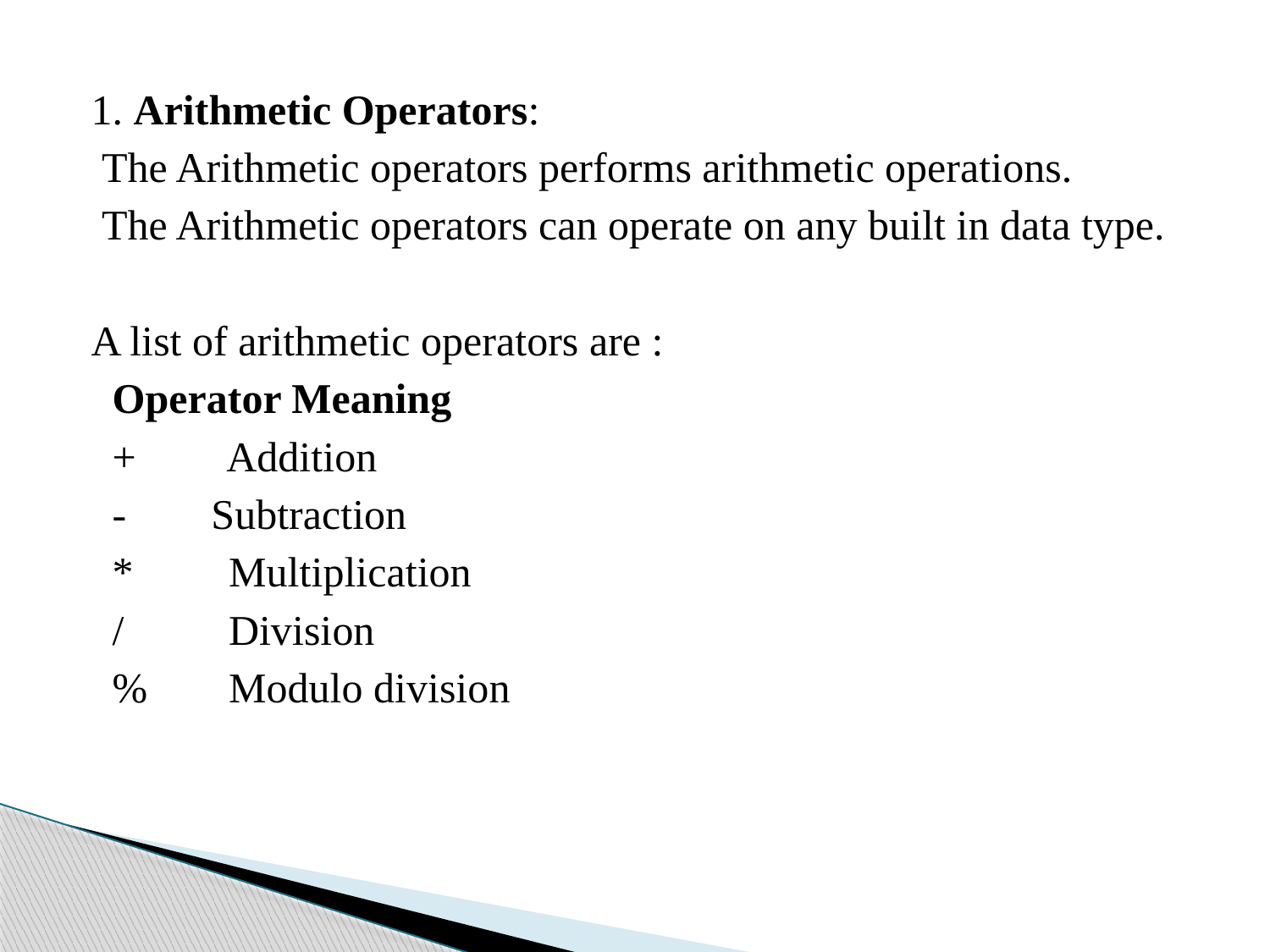

1. Arithmetic Operators:
 The Arithmetic operators performs arithmetic operations.
 The Arithmetic operators can operate on any built in data type.

A list of arithmetic operators are :
  Operator Meaning
  + 	 Addition
  -        Subtraction
  * 	 Multiplication
  / 	 Division
  %	 Modulo division